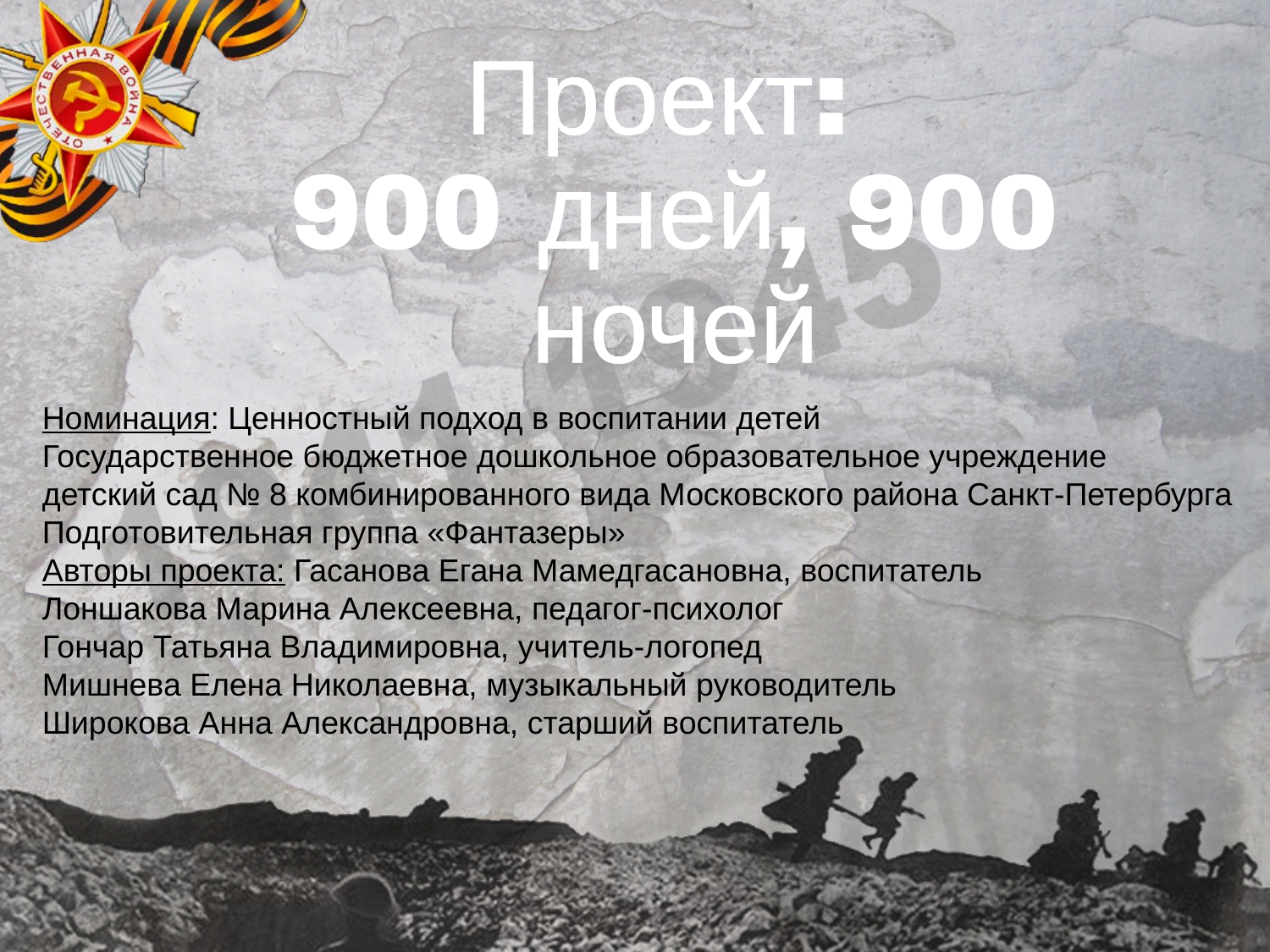

# Проект: 900 дней, 900 ночей
Номинация: Ценностный подход в воспитании детей
Государственное бюджетное дошкольное образовательное учреждение
детский сад № 8 комбинированного вида Московского района Санкт-Петербурга
Подготовительная группа «Фантазеры»
Авторы проекта: Гасанова Егана Мамедгасановна, воспитатель
Лоншакова Марина Алексеевна, педагог-психолог
Гончар Татьяна Владимировна, учитель-логопед
Мишнева Елена Николаевна, музыкальный руководитель
Широкова Анна Александровна, старший воспитатель